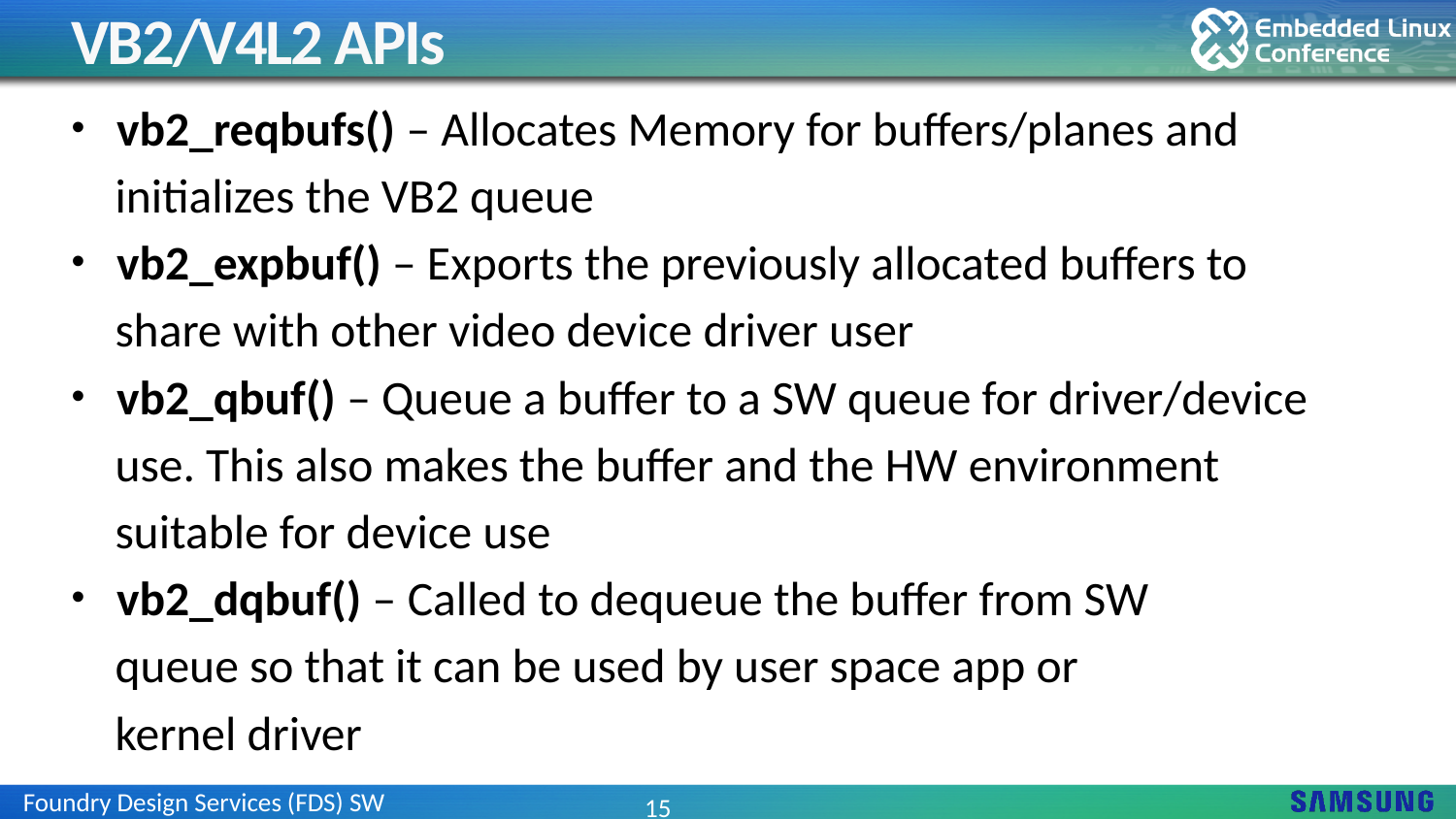

# VB2/V4L2 APIs
vb2_reqbufs() – Allocates Memory for buffers/planes and
    initializes the VB2 queue
vb2_expbuf() – Exports the previously allocated buffers to
    share with other video device driver user
vb2_qbuf() – Queue a buffer to a SW queue for driver/device
    use. This also makes the buffer and the HW environment
    suitable for device use
vb2_dqbuf() – Called to dequeue the buffer from SW
    queue so that it can be used by user space app or
    kernel driver